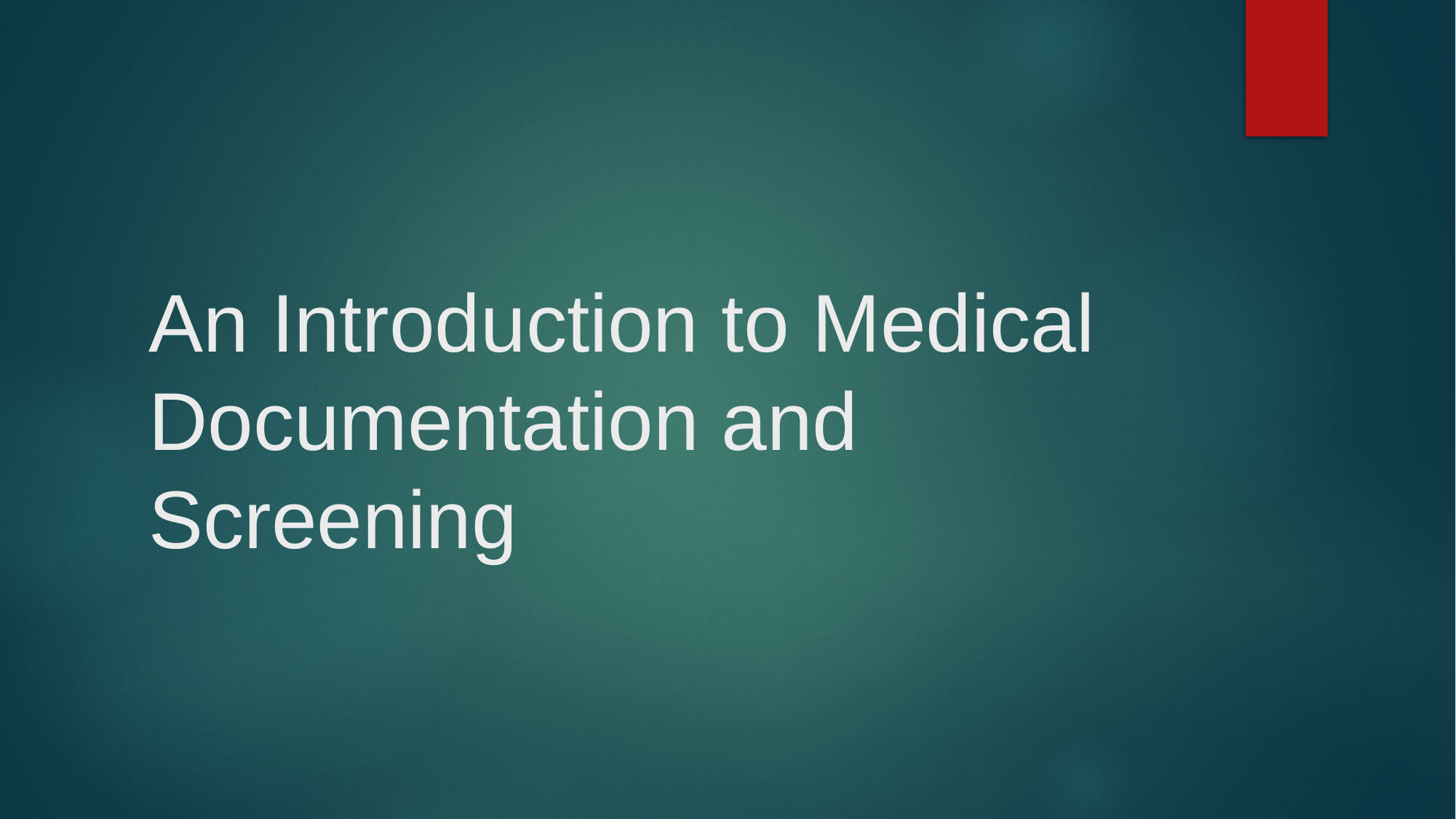

# An Introduction to Medical Documentation and Screening